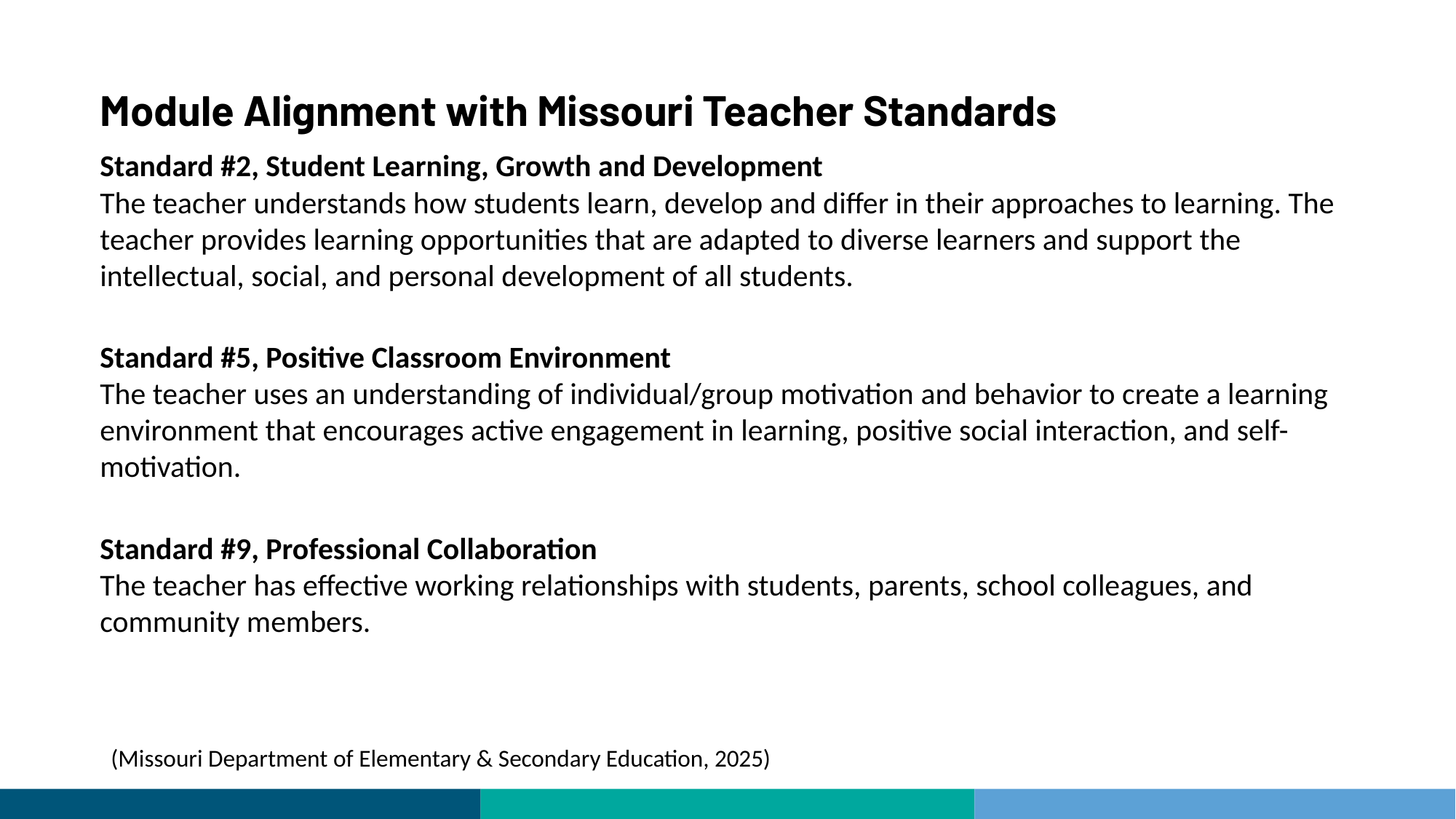

# Module Alignment with Missouri Teacher Standards
Standard #2, Student Learning, Growth and Development
The teacher understands how students learn, develop and differ in their approaches to learning. The teacher provides learning opportunities that are adapted to diverse learners and support the intellectual, social, and personal development of all students.

Standard #5, Positive Classroom Environment
The teacher uses an understanding of individual/group motivation and behavior to create a learning environment that encourages active engagement in learning, positive social interaction, and self-motivation.

Standard #9, Professional Collaboration
The teacher has effective working relationships with students, parents, school colleagues, and community members.
(Missouri Department of Elementary & Secondary Education, 2025)